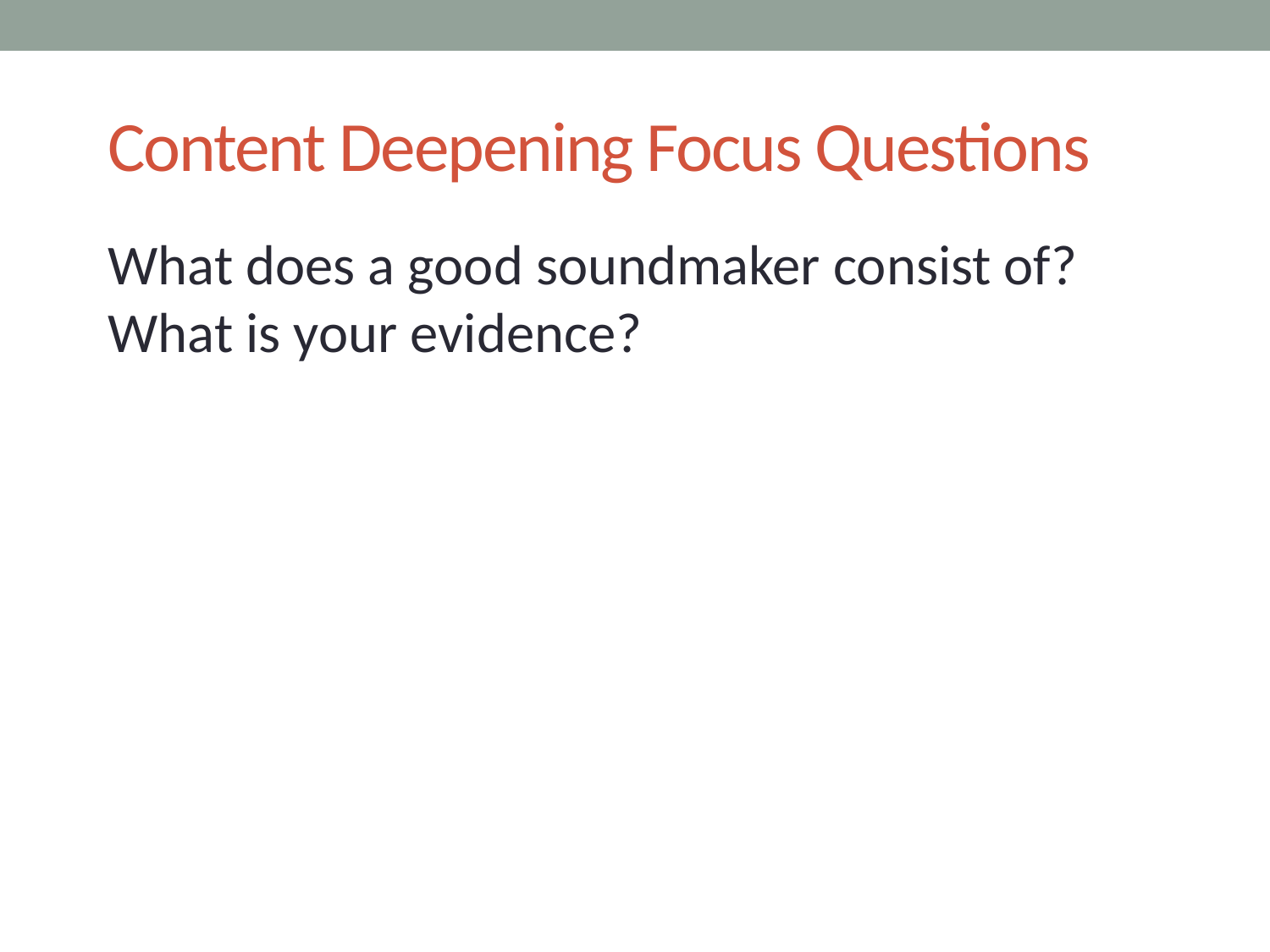

# Content Deepening Focus Questions
What does a good soundmaker consist of? What is your evidence?